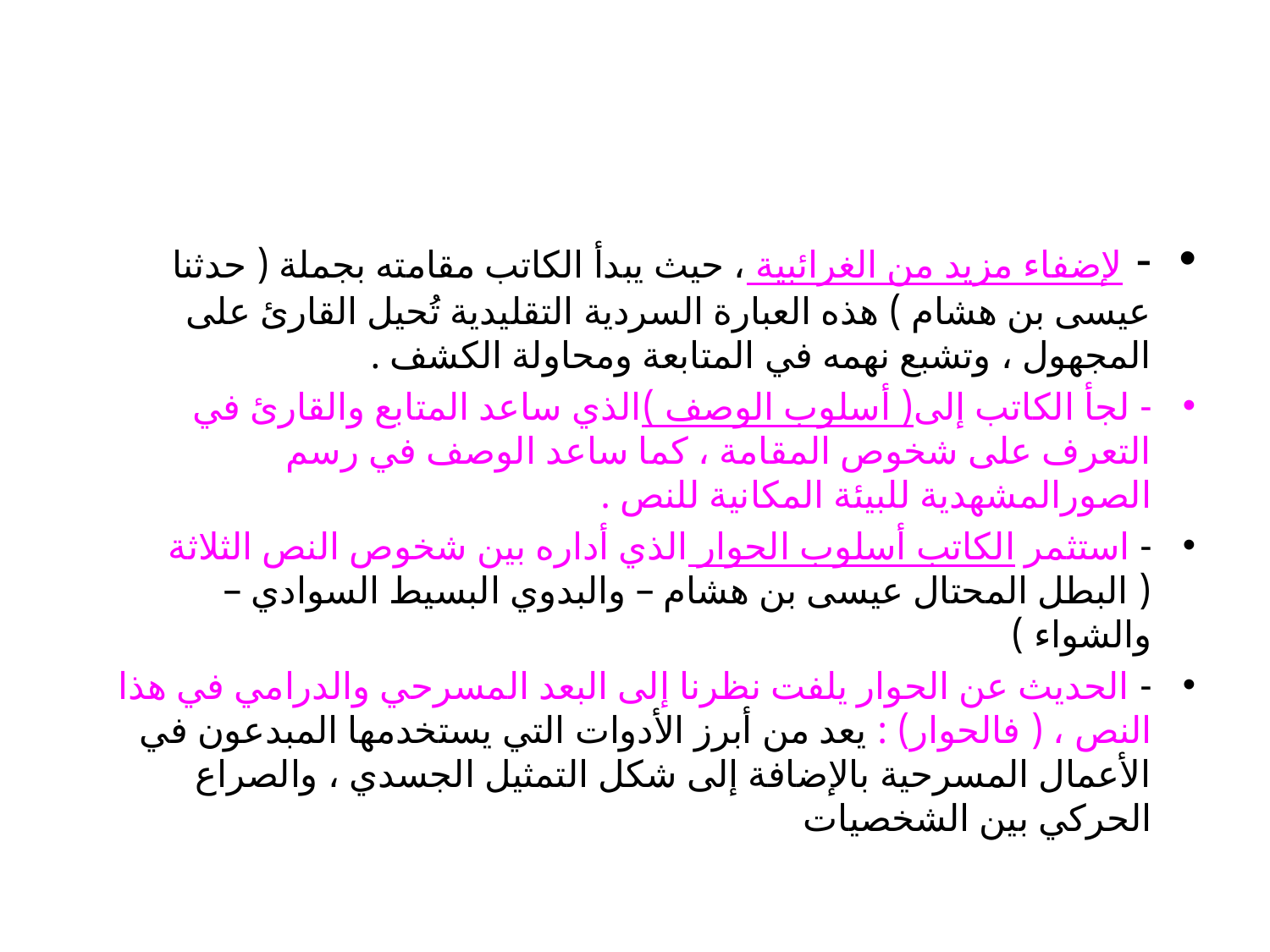

#
- لإضفاء مزيد من الغرائبية ، حيث يبدأ الكاتب مقامته بجملة ( حدثنا عيسى بن هشام ) هذه العبارة السردية التقليدية تُحيل القارئ على المجهول ، وتشبع نهمه في المتابعة ومحاولة الكشف .
- لجأ الكاتب إلى( أسلوب الوصف )الذي ساعد المتابع والقارئ في التعرف على شخوص المقامة ، كما ساعد الوصف في رسم الصورالمشهدية للبيئة المكانية للنص .
- استثمر الكاتب أسلوب الحوار الذي أداره بين شخوص النص الثلاثة ( البطل المحتال عيسى بن هشام – والبدوي البسيط السوادي – والشواء )
- الحديث عن الحوار يلفت نظرنا إلى البعد المسرحي والدرامي في هذا النص ، ( فالحوار) : يعد من أبرز الأدوات التي يستخدمها المبدعون في الأعمال المسرحية بالإضافة إلى شكل التمثيل الجسدي ، والصراع الحركي بين الشخصيات